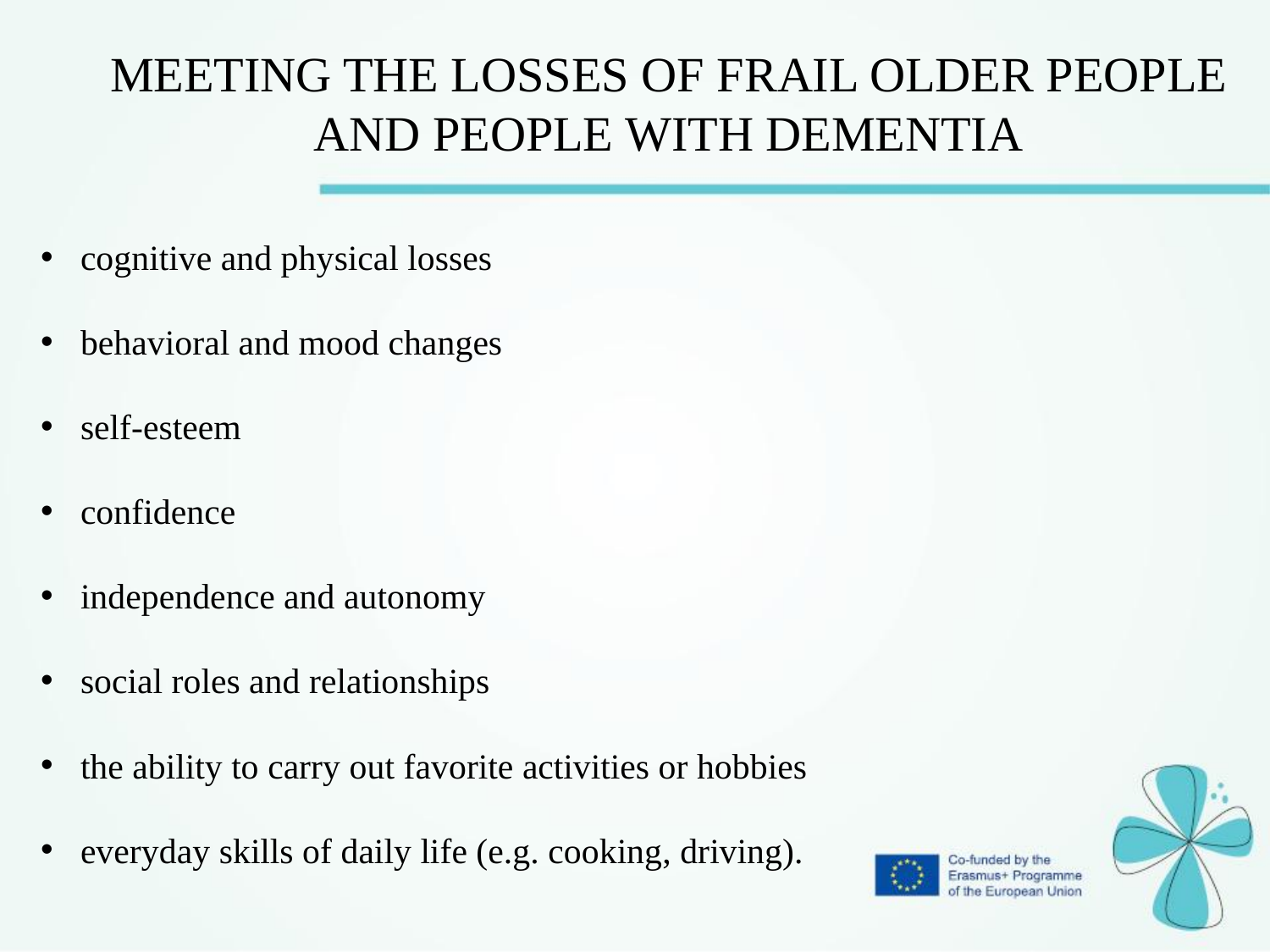

MEETING THE LOSSES OF FRAIL OLDER PEOPLE AND PEOPLE WITH DEMENTIA
cognitive and physical losses

behavioral and mood changes

self-esteem

confidence

independence and autonomy

social roles and relationships

the ability to carry out favorite activities or hobbies

everyday skills of daily life (e.g. cooking, driving).